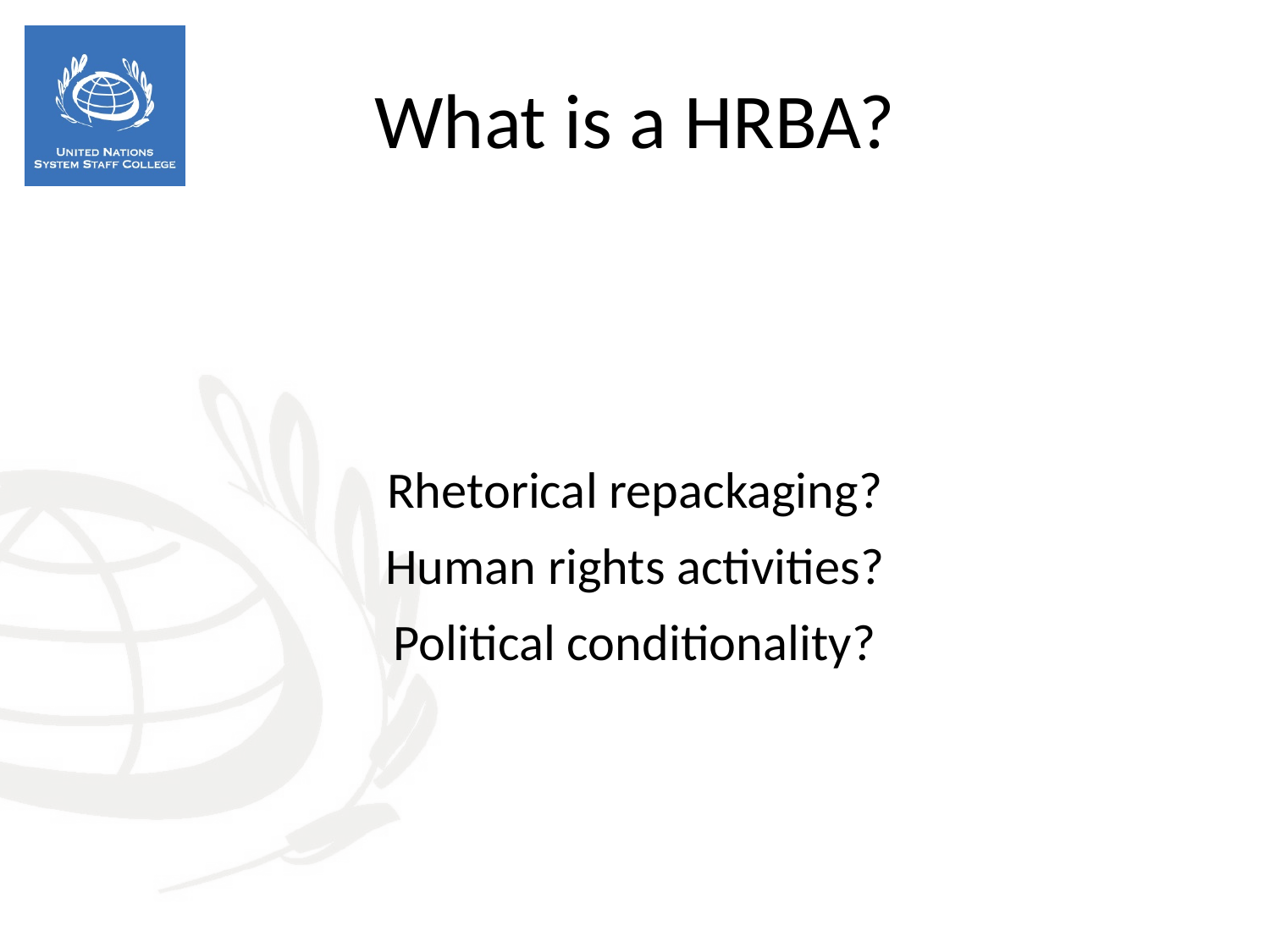

What is a HRBA?

Rhetorical repackaging?
Human rights activities?
Political conditionality?